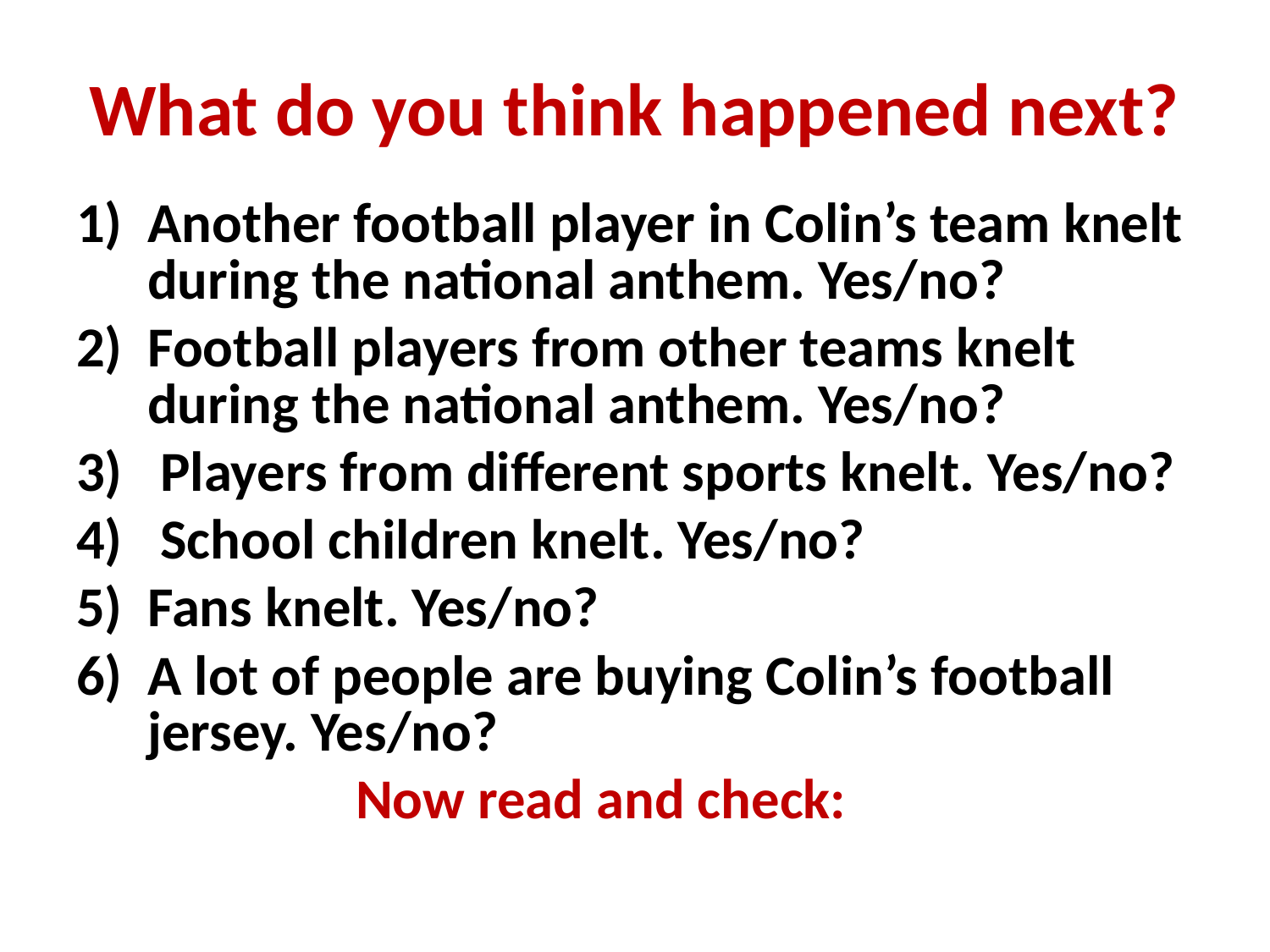

# What do you think happened next?

Another football player in Colin’s team knelt during the national anthem. Yes/no?
Football players from other teams knelt during the national anthem. Yes/no?
3)   Players from different sports knelt. Yes/no?
4)   School children knelt. Yes/no?
Fans knelt. Yes/no?
A lot of people are buying Colin’s football jersey. Yes/no?
                      Now read and check: